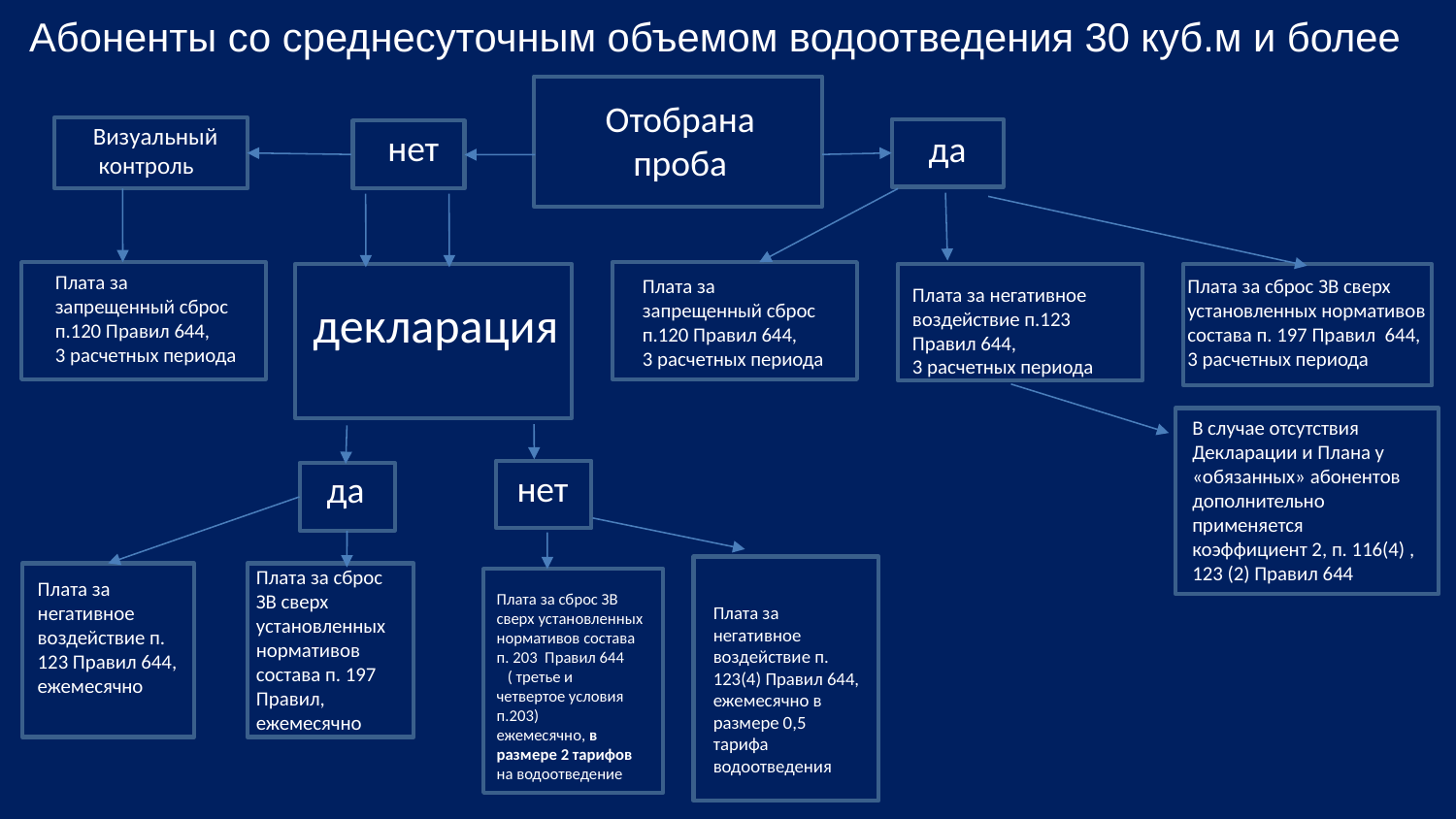

Абоненты со среднесуточным объемом водоотведения 30 куб.м и более

Отобрана проба
Визуальный
 контроль

нет

да

Плата за запрещенный сброс п.120 Правил 644,
3 расчетных периода

Плата за запрещенный сброс п.120 Правил 644,
3 расчетных периода
Плата за сброс ЗВ сверх установленных нормативов состава п. 197 Правил  644,
3 расчетных периода
Плата за негативное воздействие п.123 Правил 644,
3 расчетных периода
декларация

В случае отсутствия  Декларации и Плана у «обязанных» абонентов  дополнительно применяется коэффициент 2, п. 116(4) , 123 (2) Правил 644

нет
да

Плата за сброс ЗВ сверх установленных нормативов состава п. 197 Правил, ежемесячно

Плата за негативное воздействие п. 123 Правил 644, ежемесячно

Плата за сброс ЗВ сверх установленных нормативов состава п. 203  Правил 644         ( третье и четвертое условия  п.203)
ежемесячно, в размере 2 тарифов на водоотведение
Плата за негативное воздействие п. 123(4) Правил 644, ежемесячно в размере 0,5 тарифа водоотведения